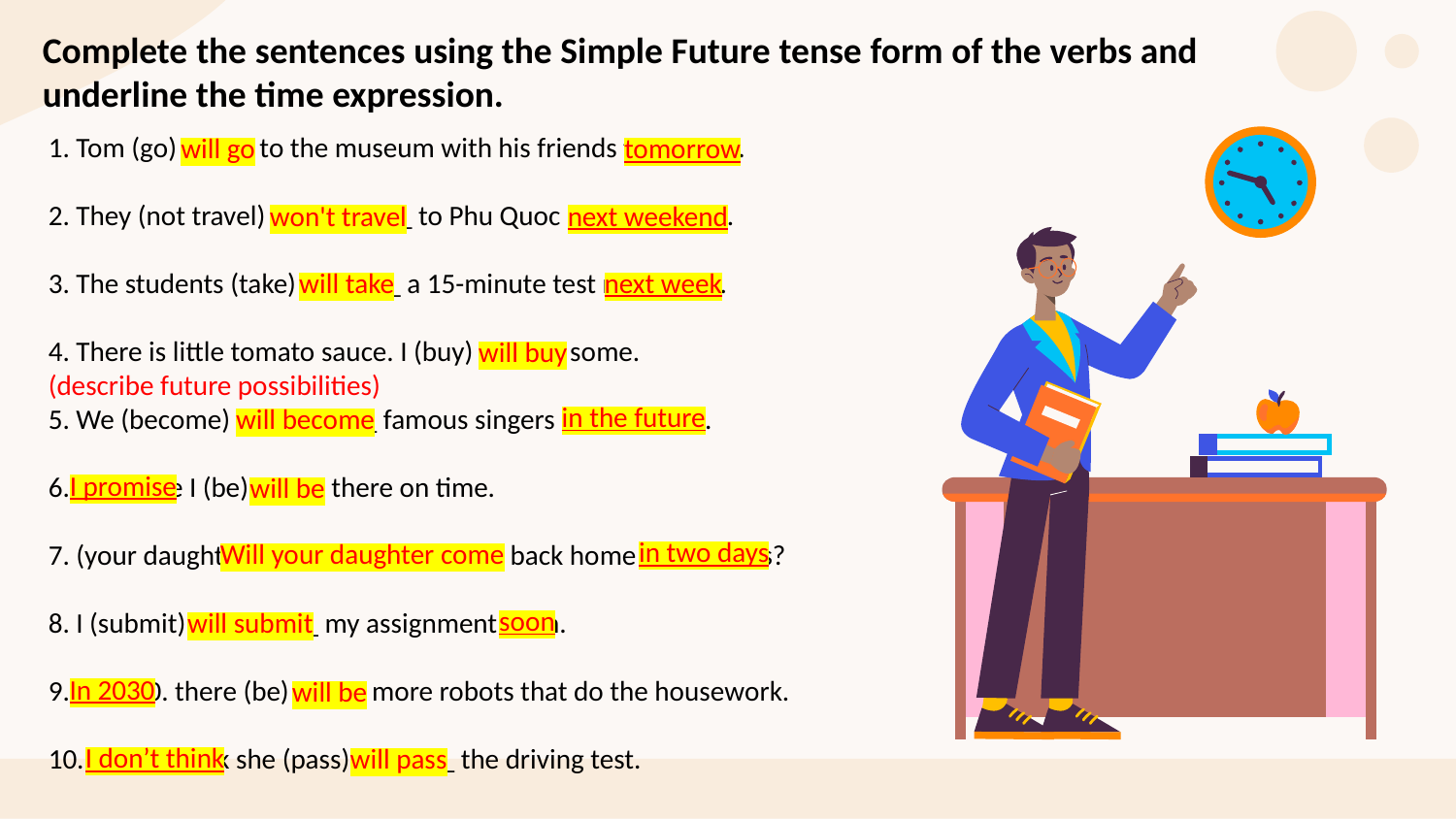

Complete the sentences using the Simple Future tense form of the verbs and underline the time expression.
1. Tom (go) _____ to the museum with his friends tomorrow.

2. They (not travel) __________ to Phu Quoc next weekend.

3. The students (take) _______ a 15-minute test next week.

4. There is little tomato sauce. I (buy) ______ some.
(describe future possibilities)
5. We (become) __________ famous singers in the future.

6. I promise I (be) _____ there on time.

7. (your daughter / come) ___________ back home in two days?

8. I (submit) _________ my assignment soon.

9. In 2030. there (be) _____ more robots that do the housework.

10. I don’t think she (pass) _______ the driving test.
will go
tomorrow

won't travel
next weekend
will take
next week
will buy
in the future
will become
I promise
will be
in two days
Will your daughter come
soon
will submit
In 2030
will be
I don’t think
will pass